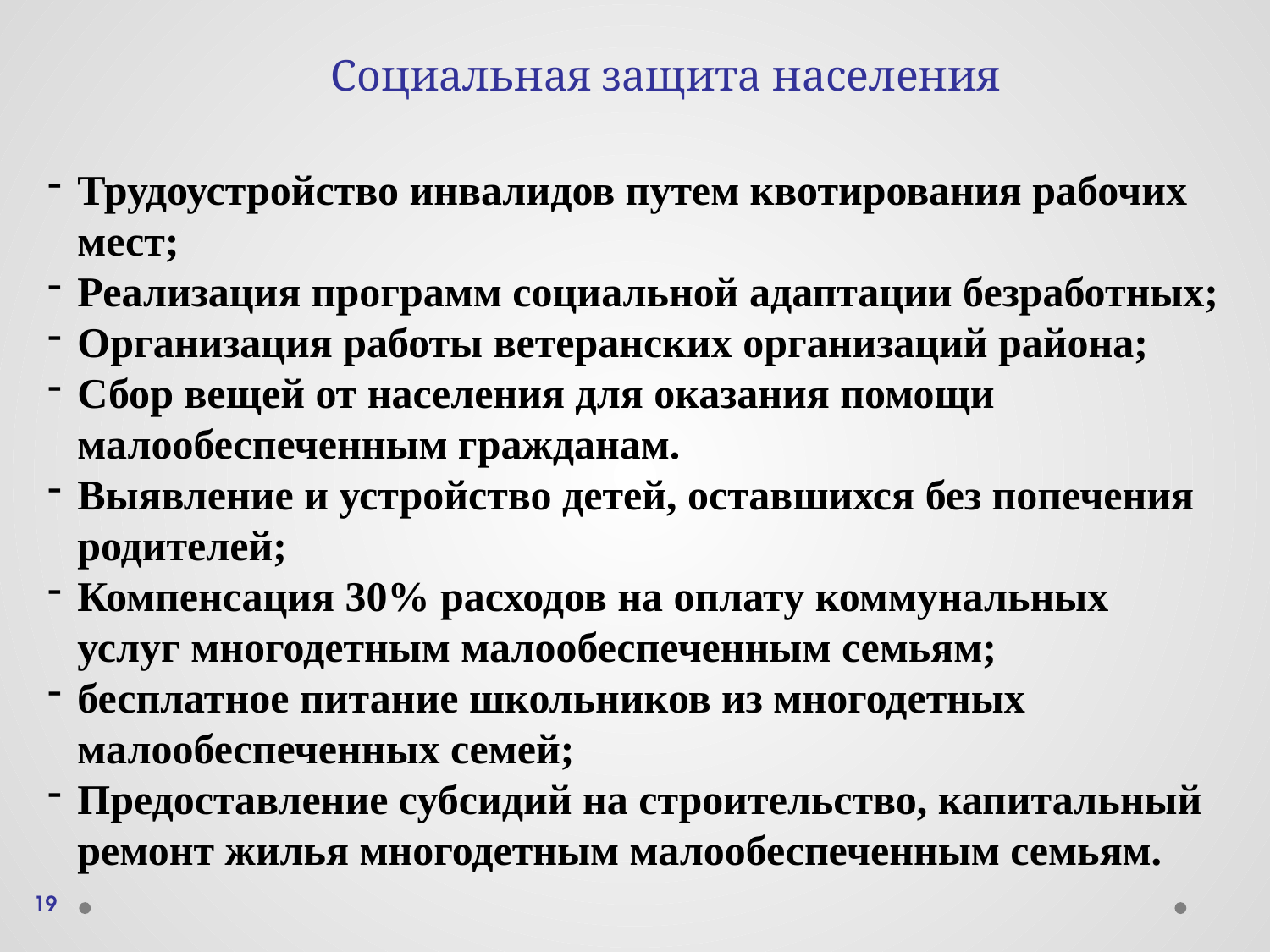

# Социальная защита населения

Трудоустройство инвалидов путем квотирования рабочих мест;
Реализация программ социальной адаптации безработных;
Организация работы ветеранских организаций района;
Сбор вещей от населения для оказания помощи малообеспеченным гражданам.
Выявление и устройство детей, оставшихся без попечения родителей;
Компенсация 30% расходов на оплату коммунальных услуг многодетным малообеспеченным семьям;
бесплатное питание школьников из многодетных малообеспеченных семей;
Предоставление субсидий на строительство, капитальный ремонт жилья многодетным малообеспеченным семьям.
19